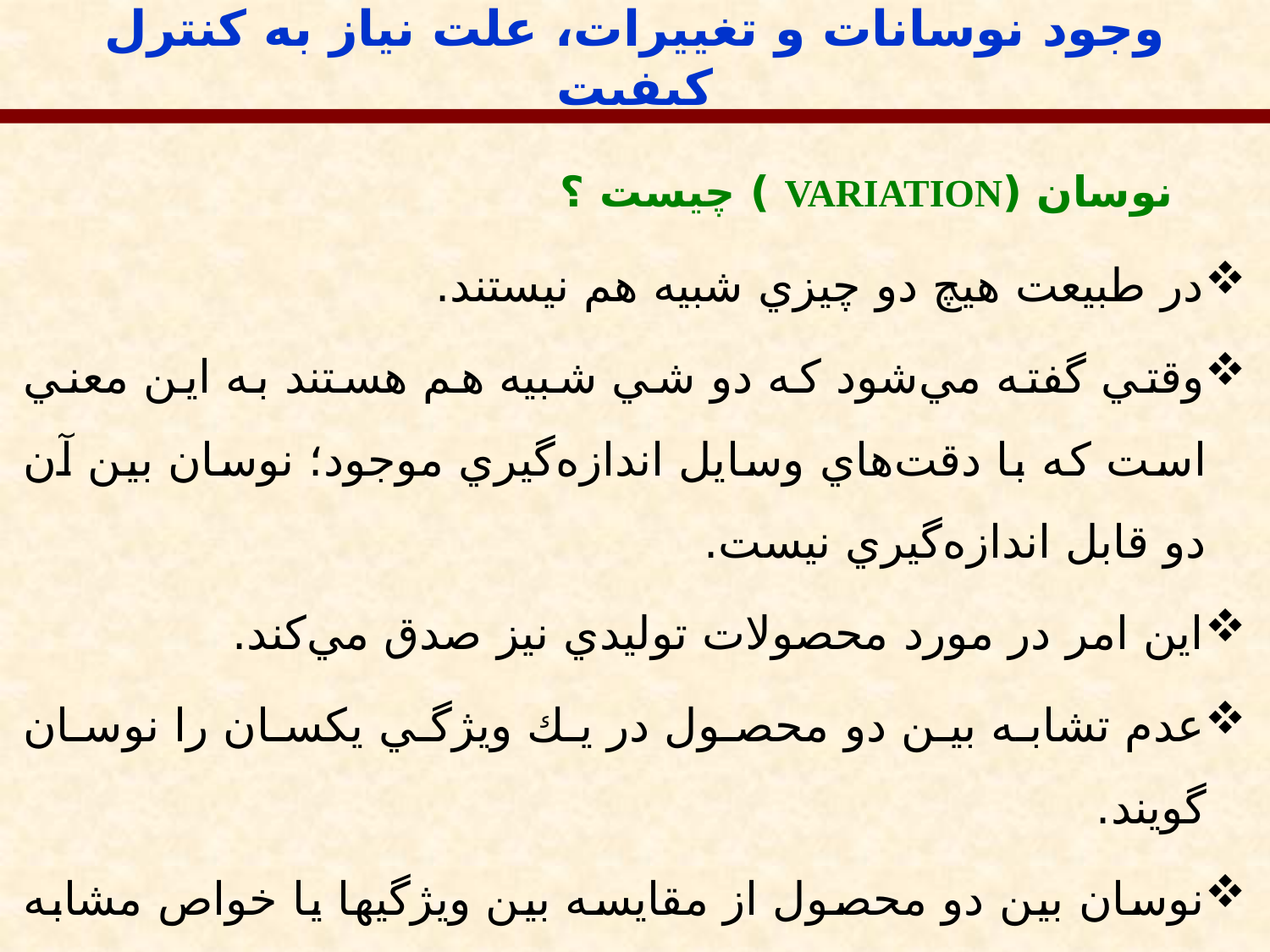

وجود نوسانات و تغییرات، علت نیاز به کنترل کیفیت

نوسان (VARIATION ) چيست ؟
در طبيعت هيچ دو چيزي شبيه هم نيستند.
وقتي گفته مي‌شود كه دو شي شبيه هم هستند به اين معني است كه با دقت‌هاي وسايل اندازه‌گيري موجود؛ نوسان بين آن دو قابل اندازه‌گيري نيست.
اين امر در مورد محصولات توليدي نيز صدق مي‌كند.
عدم تشابه بين دو محصول در يك ويژگي يكسان را نوسان گويند.
نوسان بين دو محصول از مقايسه بين ويژگيها يا خواص مشابه آنها صورت مي‌گيرد.
نوسان بين دو محصول ممكن است آنقدر ناچيز باشد كه آن دو شبيه به نظر برسند.